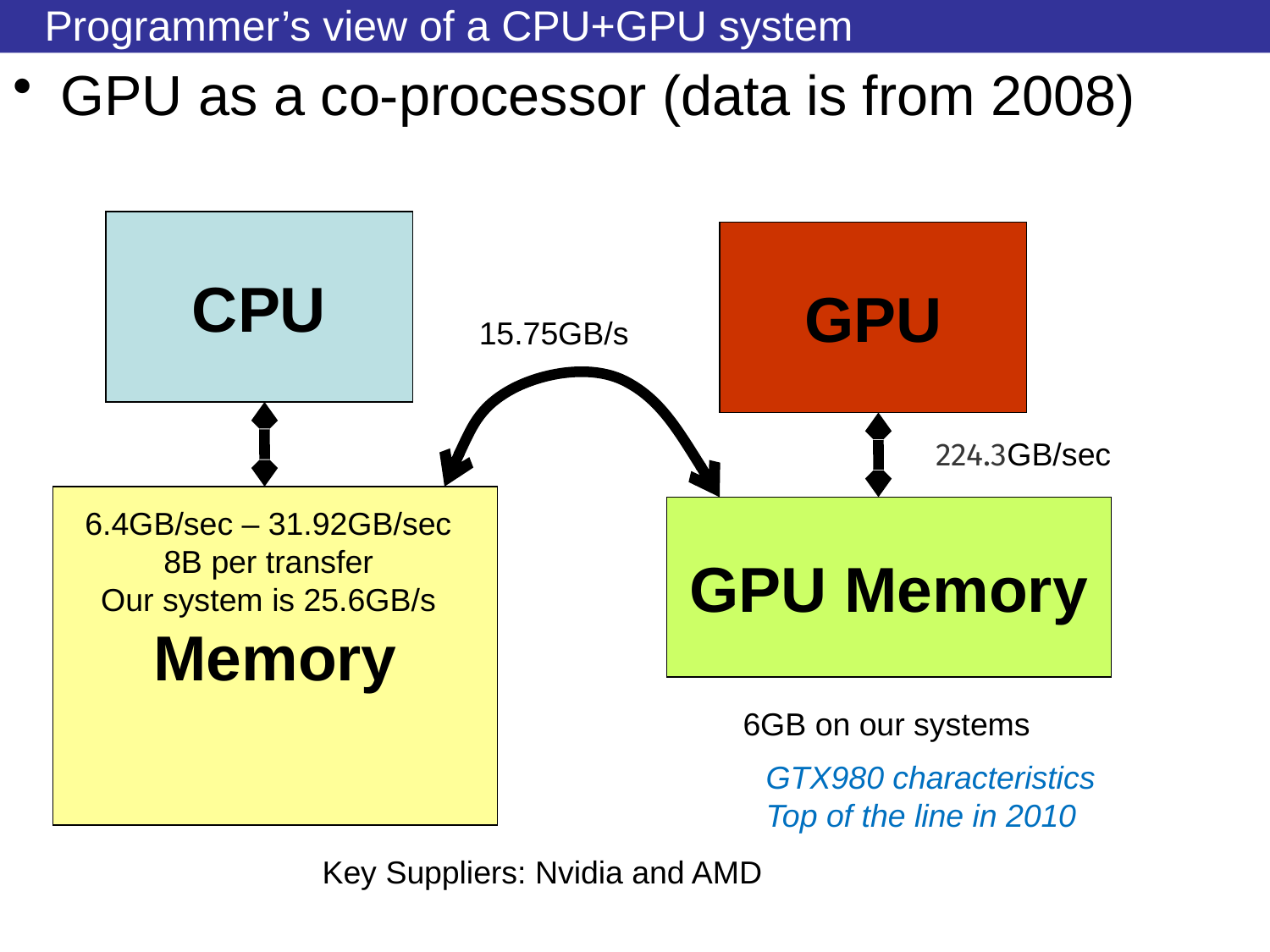

# Programmer’s view of a CPU+GPU system
GPU as a co-processor (data is from 2008)
CPU
GPU
15.75GB/s

224.3GB/sec
Memory
6.4GB/sec – 31.92GB/sec
8B per transfer
Our system is 25.6GB/s
GPU Memory
6GB on our systems
GTX980 characteristics
Top of the line in 2010
Key Suppliers: Nvidia and AMD